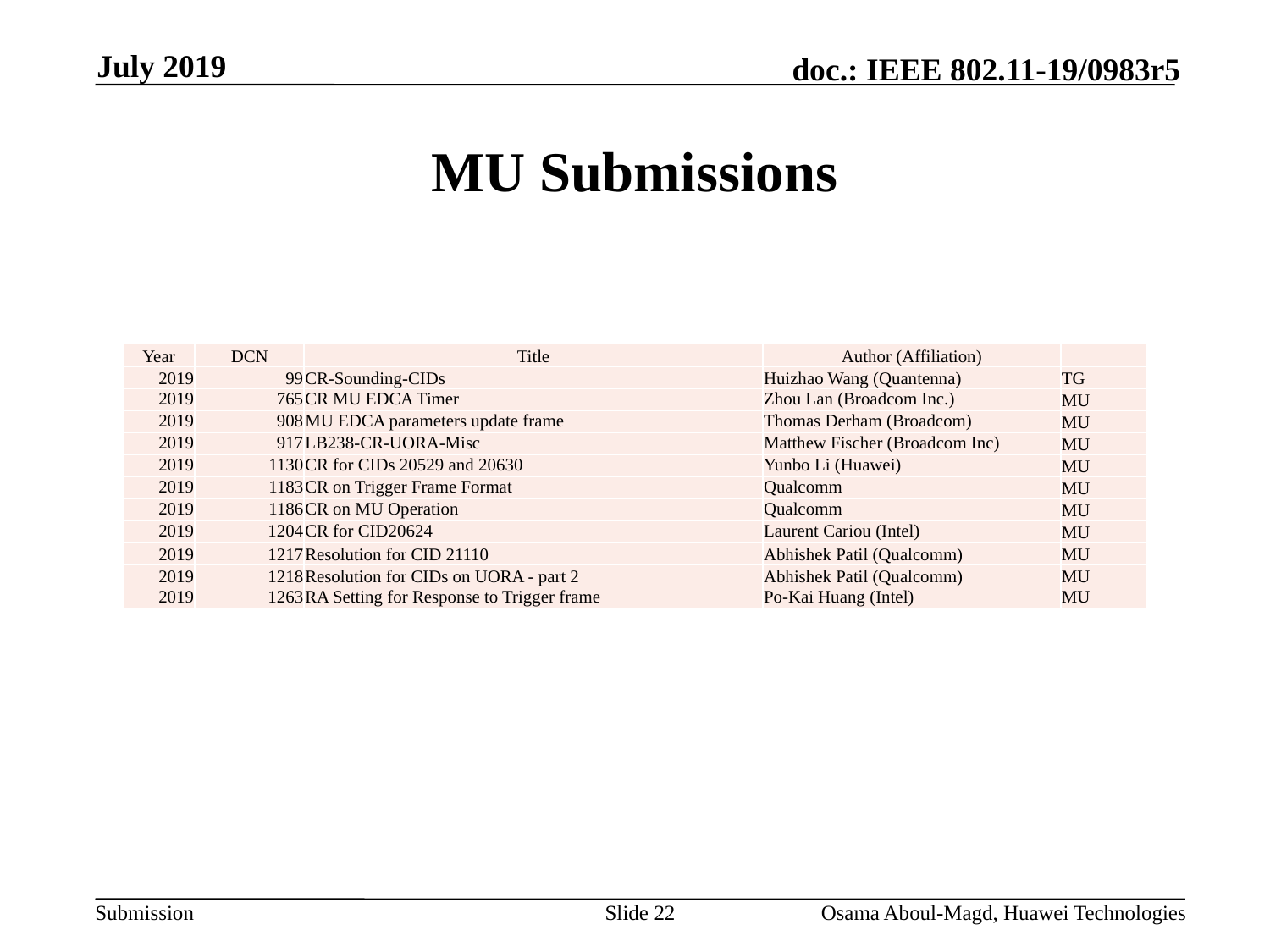

July 2019
# MU Submissions
| Year | DCN | Title | Author (Affiliation) |  |
| --- | --- | --- | --- | --- |
| 2019 | 99 | CR-Sounding-CIDs | Huizhao Wang (Quantenna) | TG |
| 2019 | 765 | CR MU EDCA Timer | Zhou Lan (Broadcom Inc.) | MU |
| 2019 | 908 | MU EDCA parameters update frame | Thomas Derham (Broadcom) | MU |
| 2019 | 917 | LB238-CR-UORA-Misc | Matthew Fischer (Broadcom Inc) | MU |
| 2019 | 1130 | CR for CIDs 20529 and 20630 | Yunbo Li (Huawei) | MU |
| 2019 | 1183 | CR on Trigger Frame Format | Qualcomm | MU |
| 2019 | 1186 | CR on MU Operation | Qualcomm | MU |
| 2019 | 1204 | CR for CID20624 | Laurent Cariou (Intel) | MU |
| 2019 | 1217 | Resolution for CID 21110 | Abhishek Patil (Qualcomm) | MU |
| 2019 | 1218 | Resolution for CIDs on UORA - part 2 | Abhishek Patil (Qualcomm) | MU |
| 2019 | 1263 | RA Setting for Response to Trigger frame | Po-Kai Huang (Intel) | MU |
Slide 22
Osama Aboul-Magd, Huawei Technologies